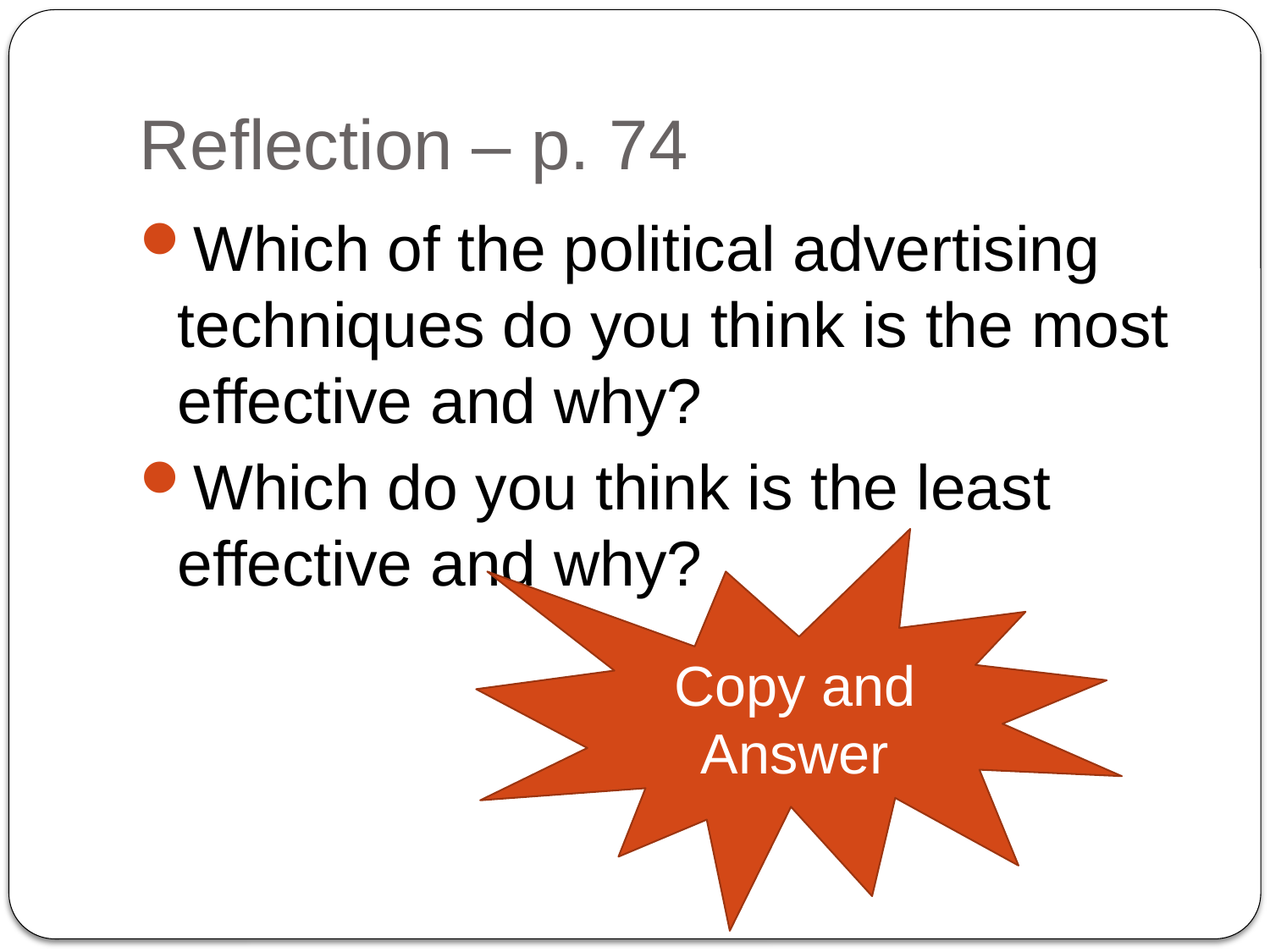

# Reflection – p. 74
Which of the political advertising techniques do you think is the most effective and why?
Which do you think is the least effective and why?
Copy and Answer